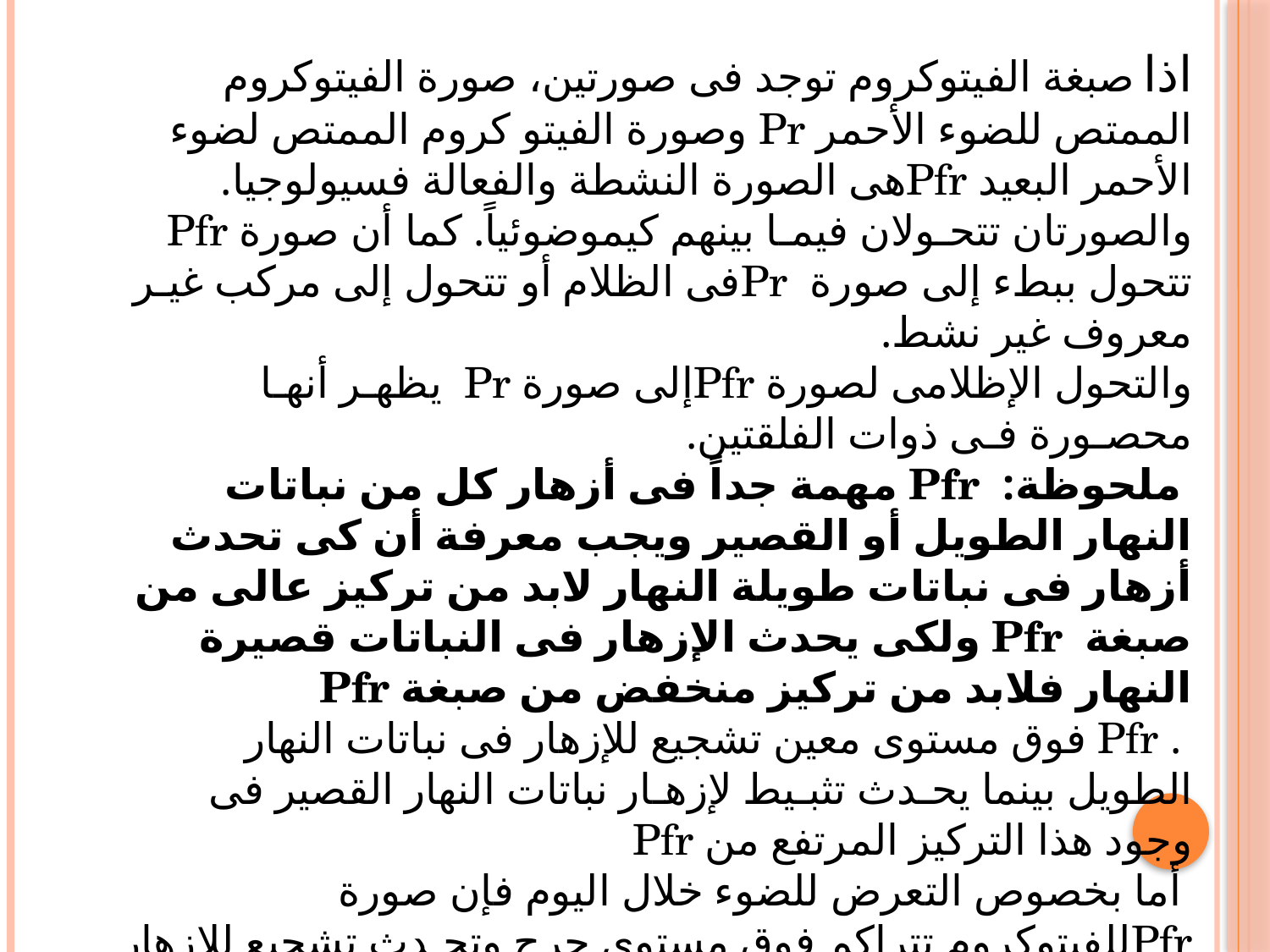

اذا صبغة الفيتوكروم توجد فى صورتين، صورة الفيتوكروم الممتص للضوء الأحمر Pr وصورة الفيتو كروم الممتص لضوء الأحمر البعيد Pfrهى الصورة النشطة والفعالة فسيولوجيا. والصورتان تتحـولان فيمـا بينهم كيموضوئياً. كما أن صورة Pfr تتحول ببطء إلى صورة  Prفى الظلام أو تتحول إلى مركب غيـر معروف غير نشط.
والتحول الإظلامى لصورة Pfrإلى صورة Pr  يظهـر أنهـا محصـورة فـى ذوات الفلقتين.
 ملحوظة:  Pfr مهمة جداً فى أزهار كل من نباتات النهار الطويل أو القصير ويجب معرفة أن كى تحدث أزهار فى نباتات طويلة النهار لابد من تركيز عالى من صبغة  Pfr ولكى يحدث الإزهار فى النباتات قصيرة النهار فلابد من تركيز منخفض من صبغة Pfr
 . Pfr فوق مستوى معين تشجيع للإزهار فى نباتات النهار الطويل بينما يحـدث تثبـيط لإزهـار نباتات النهار القصير فى وجود هذا التركيز المرتفع من Pfr
 أما بخصوص التعرض للضوء خلال اليوم فإن صورة  Pfrللفيتوكروم تتراكم فوق مستوى حرج وتحـدث تشجيع للإزهار فى نباتات النهار الطويل ولكنها لا تشجع إزهار نباتات النهار القصير تحت هـذا المسـتوى الحرج .